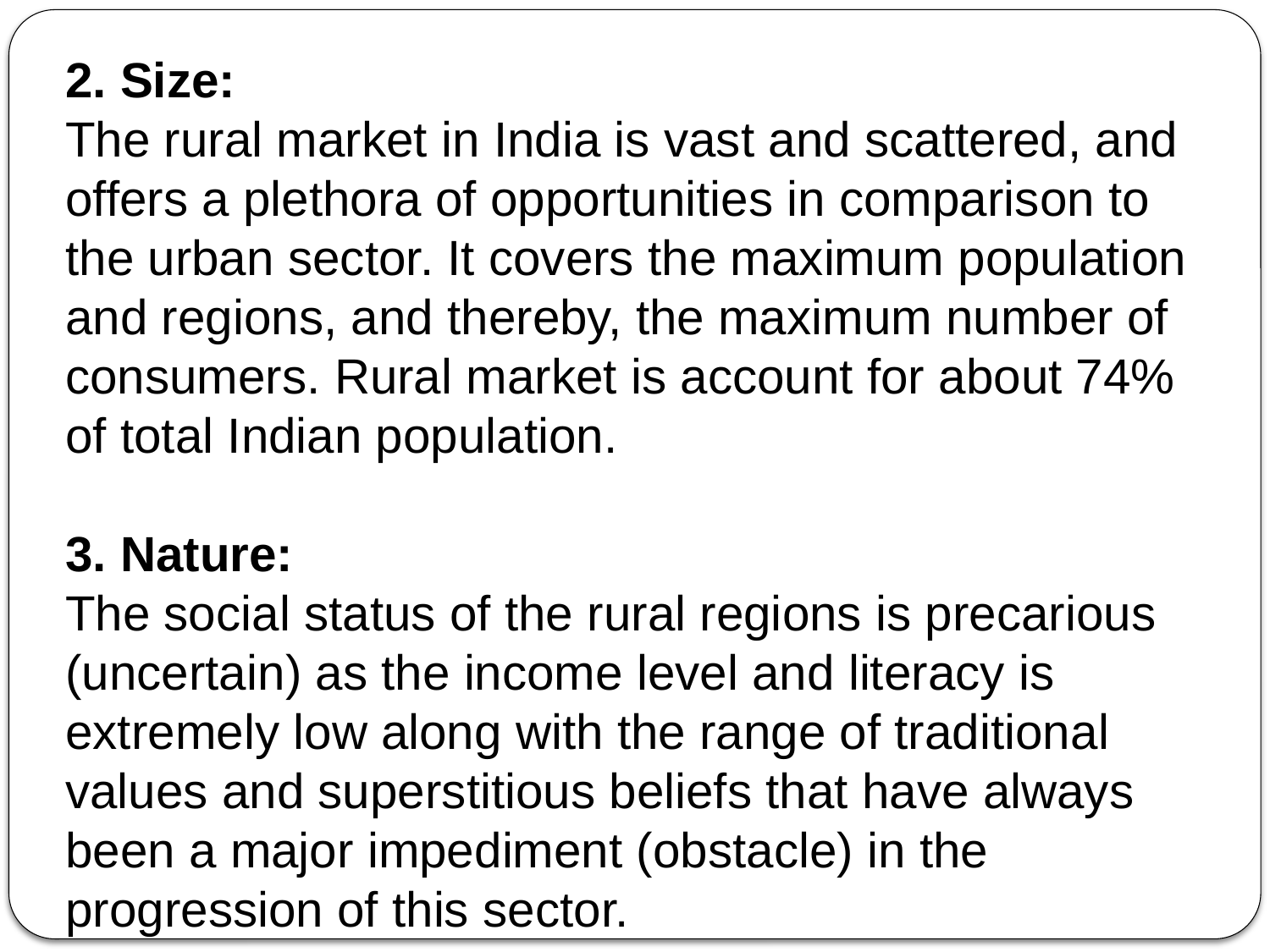

2. Size:
The rural market in India is vast and scattered, and offers a plethora of opportunities in comparison to the urban sector. It covers the maximum population and regions, and thereby, the maximum number of consumers. Rural market is account for about 74% of total Indian population.

3. Nature:
The social status of the rural regions is precarious (uncertain) as the income level and literacy is extremely low along with the range of traditional values and superstitious beliefs that have always been a major impediment (obstacle) in the progression of this sector.